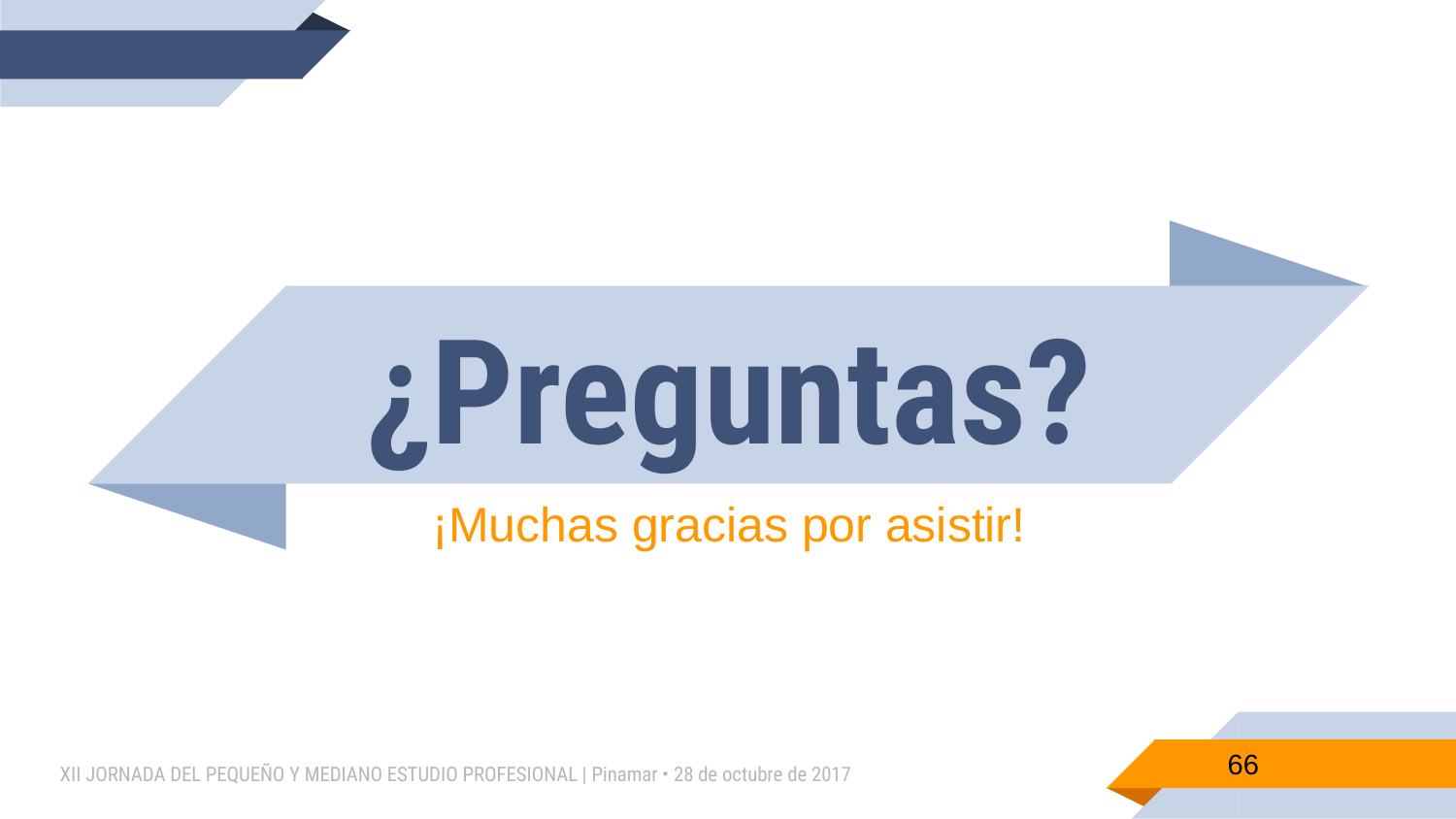

¿Preguntas?
¡Muchas gracias por asistir!
XII JORNADA DEL PEQUEÑO Y MEDIANO ESTUDIO PROFESIONAL | Pinamar • 28 de octubre de 2017
66